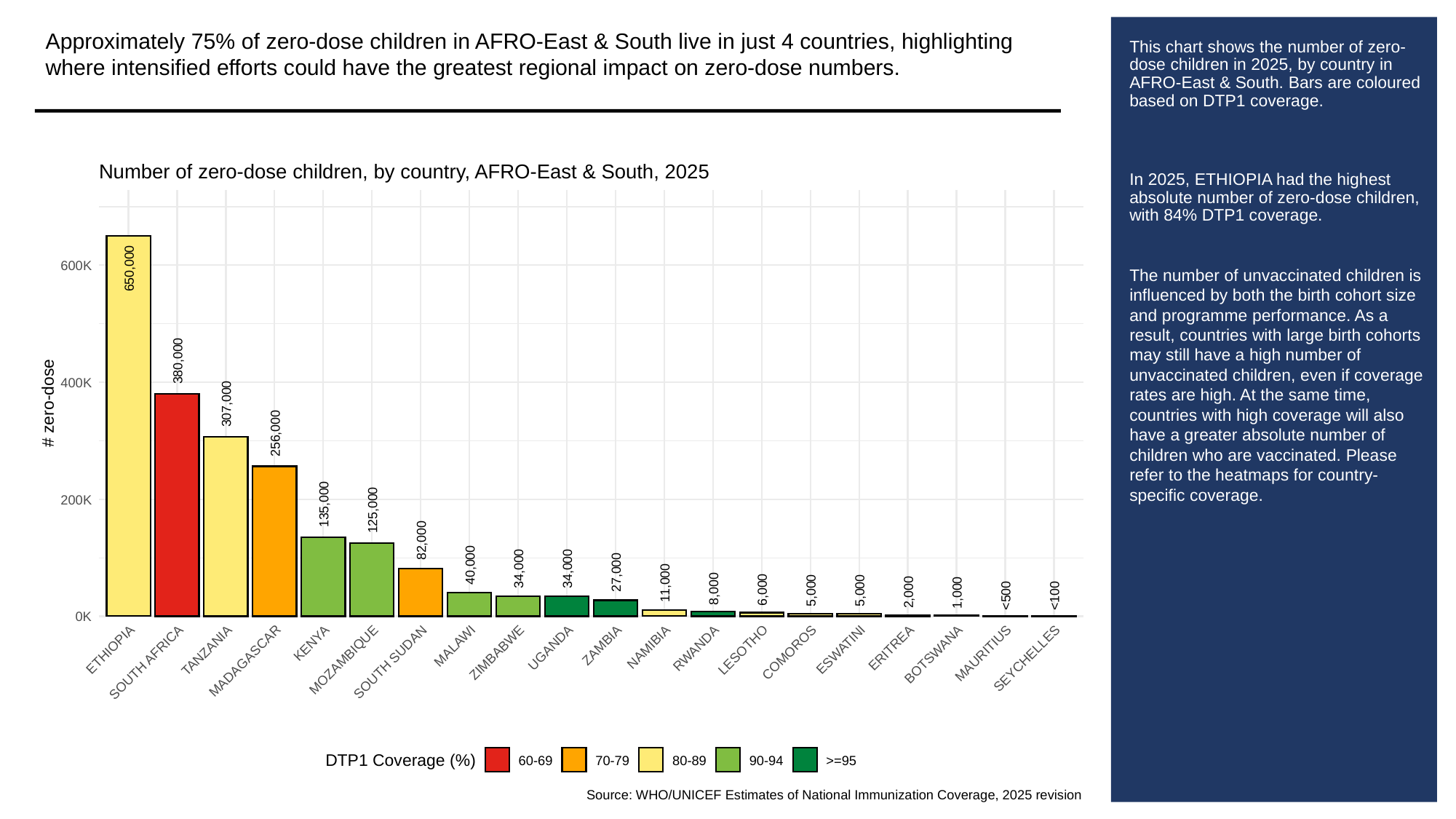

Approximately 75% of zero-dose children in AFRO-East & South live in just 4 countries, highlighting where intensified efforts could have the greatest regional impact on zero-dose numbers.
# This chart shows the number of zero-dose children in 2025, by country in AFRO-East & South. Bars are coloured based on DTP1 coverage.

In 2025, ETHIOPIA had the highest absolute number of zero-dose children, with 84% DTP1 coverage.

The number of unvaccinated children is influenced by both the birth cohort size and programme performance. As a result, countries with large birth cohorts may still have a high number of unvaccinated children, even if coverage rates are high. At the same time, countries with high coverage will also have a greater absolute number of children who are vaccinated. Please refer to the heatmaps for country-specific coverage.

Number of zero-dose children, by country, AFRO-East & South, 2025

600K
650,000

380,000
400K

# zero-dose
307,000
256,000

200K

135,000
125,000
82,000

40,000
34,000
34,000
27,000

11,000
8,000
6,000
5,000
5,000
2,000
1,000
<500
<100

0K

KENYA
ZAMBIA
MALAWI
NAMIBIA
UGANDA
ERITREA
RWANDA
ETHIOPIA
ESWATINI
LESOTHO
TANZANIA
COMOROS
ZIMBABWE
MAURITIUS
BOTSWANA
SEYCHELLES
MOZAMBIQUE
MADAGASCAR
SOUTH SUDAN
SOUTH AFRICA

DTP1 Coverage (%)
60-69
70-79
80-89
90-94
>=95
Source: WHO/UNICEF Estimates of National Immunization Coverage, 2025 revision